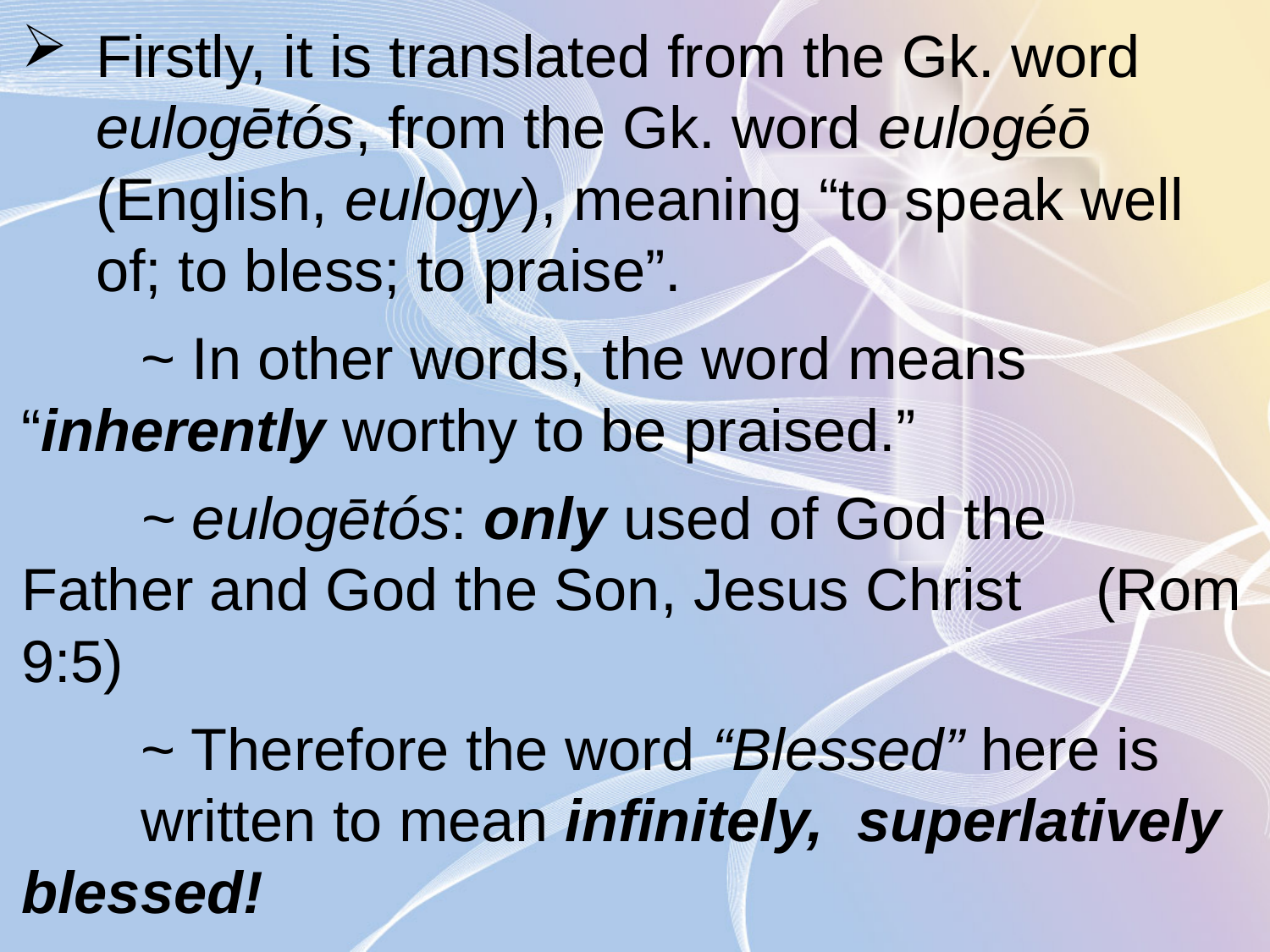

Firstly, it is translated from the Gk. word eulogētós, from the Gk. word eulogéō (English, eulogy), meaning “to speak well of; to bless; to praise”.
	~ In other words, the word means 			“inherently worthy to be praised.”
	~ eulogētós: only used of God the 			Father and God the Son, Jesus Christ 		(Rom 9:5)
	~ Therefore the word “Blessed” here is 		written to mean infinitely, 					superlatively blessed!